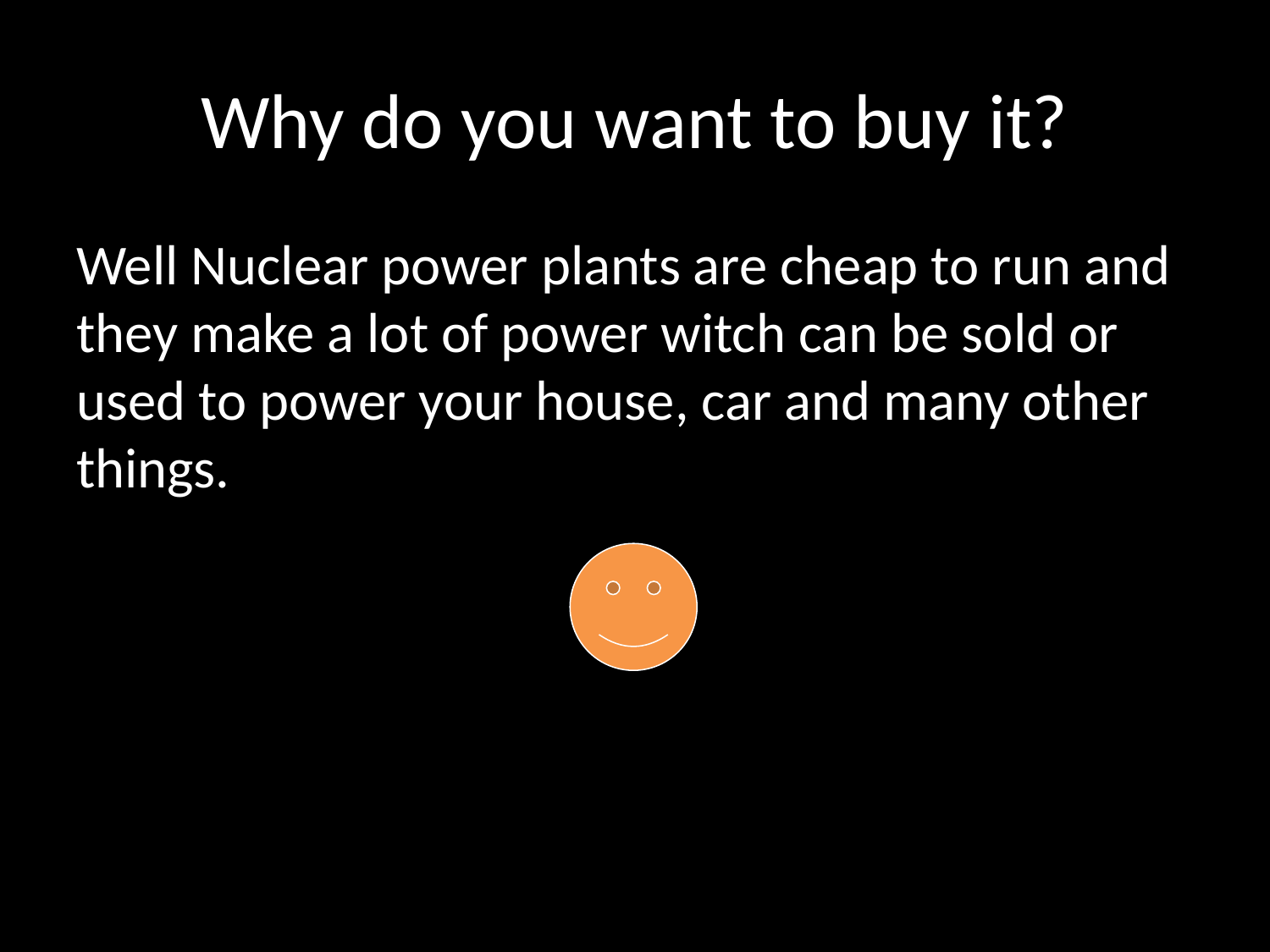

# Why do you want to buy it?
Well Nuclear power plants are cheap to run and they make a lot of power witch can be sold or used to power your house, car and many other things.